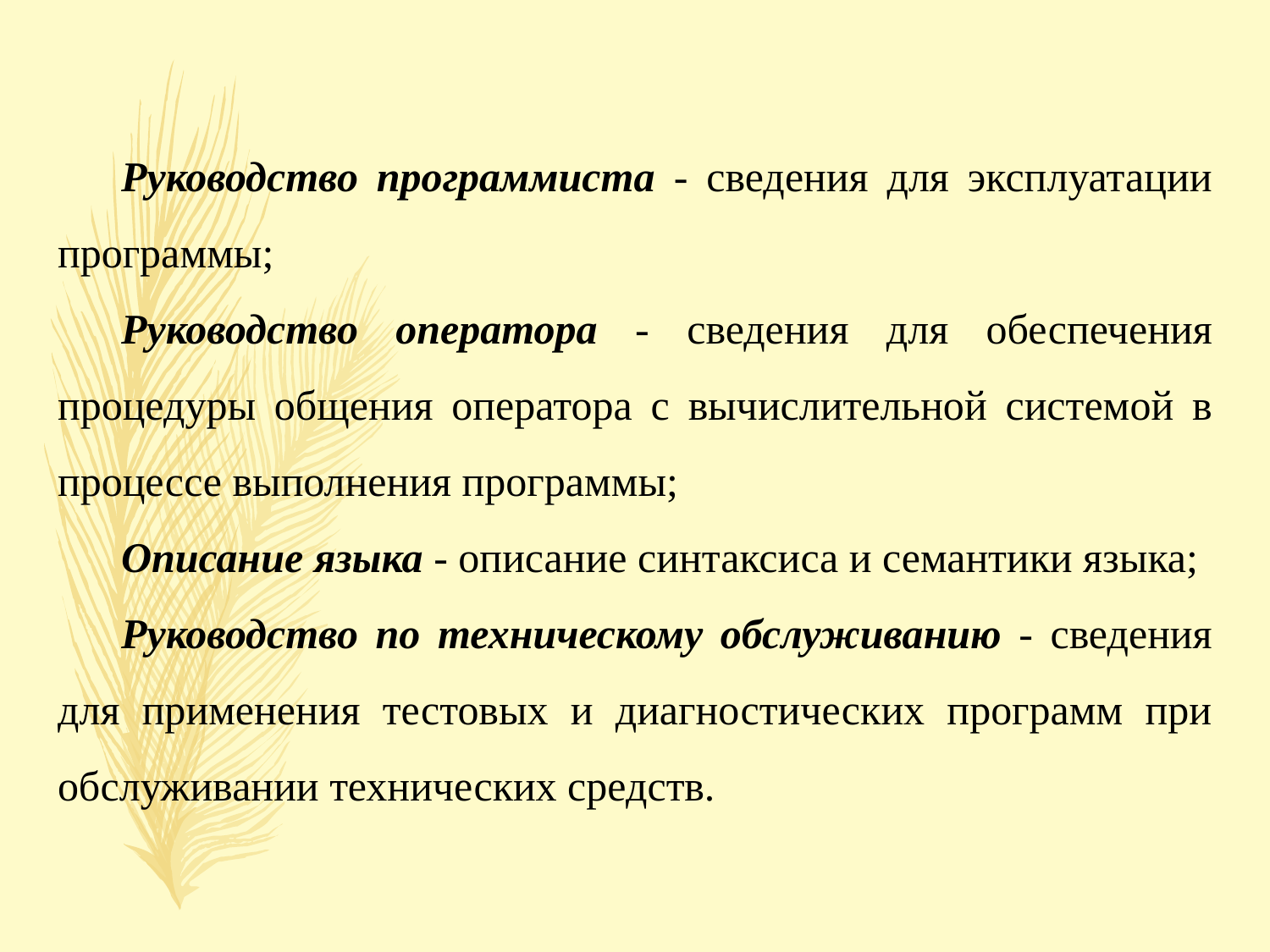

Руководство программиста - сведения для эксплуатации программы;
Руководство оператора - сведения для обеспечения процедуры общения оператора с вычислительной системой в процессе выполнения программы;
Описание языка - описание синтаксиса и семантики языка;
Руководство по техническому обслуживанию - сведения для применения тестовых и диагностических программ при обслуживании технических средств.